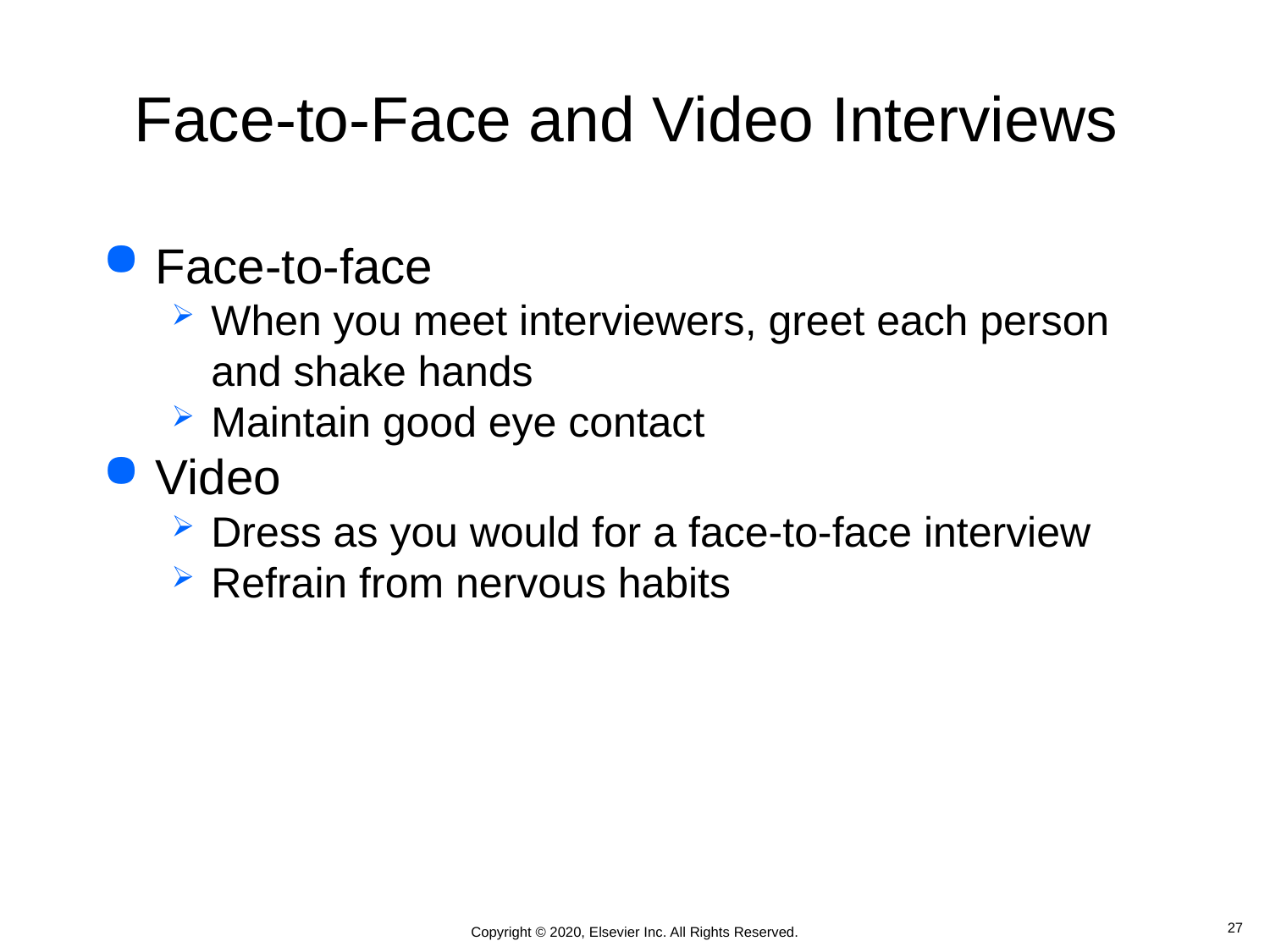

# Face-to-Face and Video Interviews
Face-to-face
When you meet interviewers, greet each person and shake hands
Maintain good eye contact
Video
Dress as you would for a face-to-face interview
Refrain from nervous habits
 27